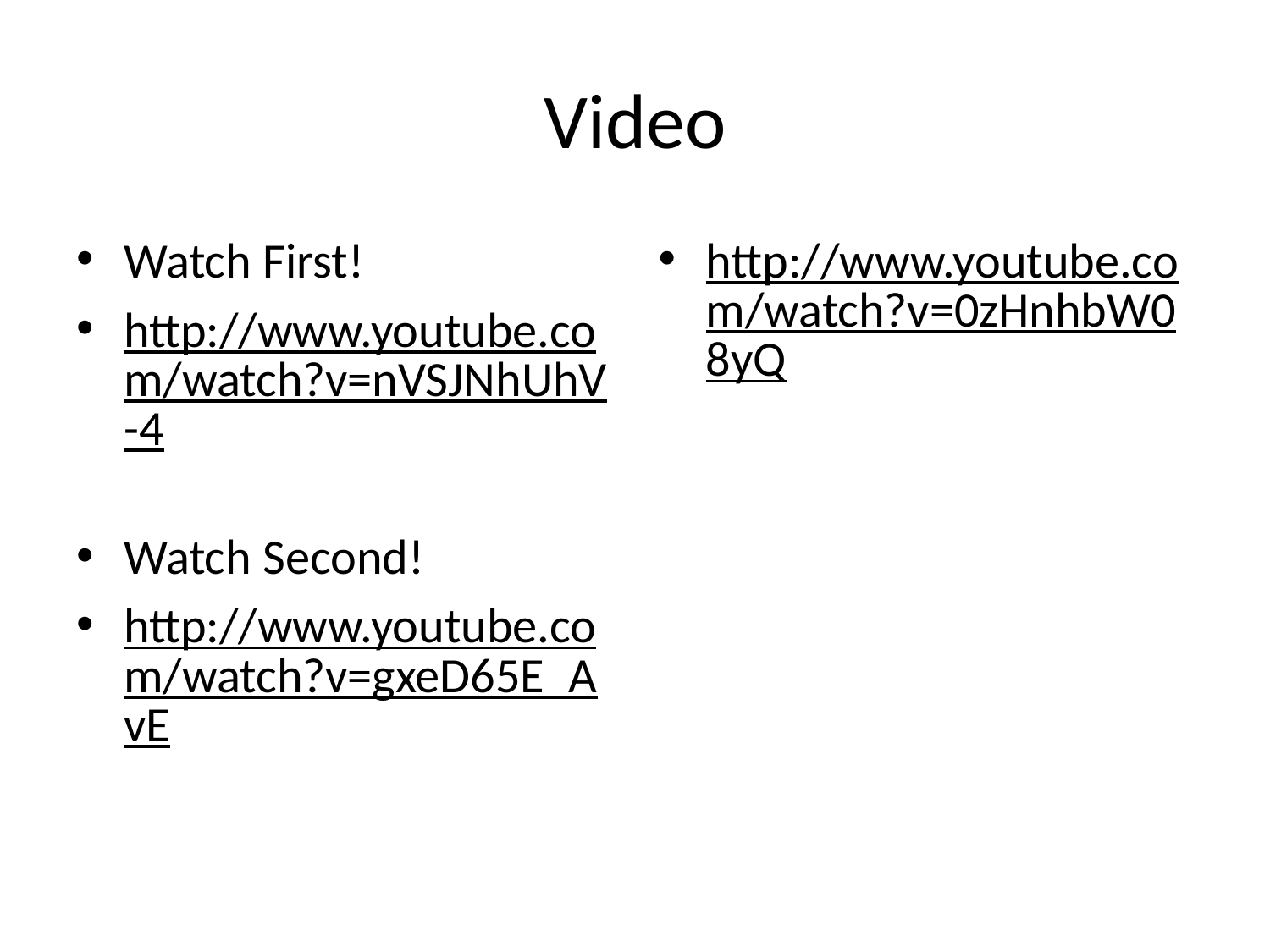

# Video
Watch First!
http://www.youtube.com/watch?v=nVSJNhUhV-4
Watch Second!
http://www.youtube.com/watch?v=gxeD65E_AvE
http://www.youtube.com/watch?v=0zHnhbW08yQ